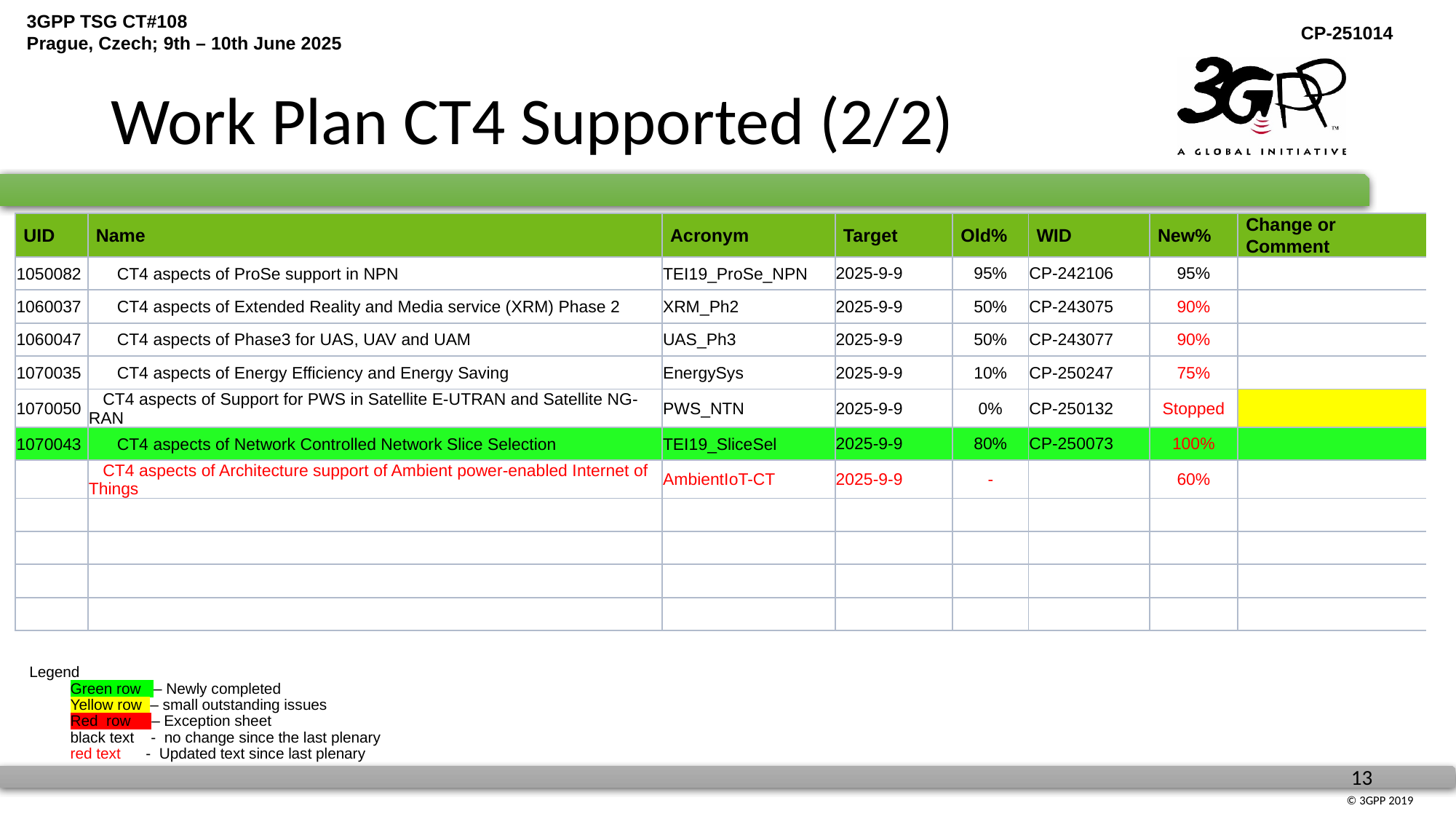

# Work Plan CT4 Supported (2/2)
| UID | Name | Acronym | Target | Old% | WID | New% | Change or Comment |
| --- | --- | --- | --- | --- | --- | --- | --- |
| 1050082 | CT4 aspects of ProSe support in NPN | TEI19\_ProSe\_NPN | 2025-9-9 | 95% | CP-242106 | 95% |  |
| 1060037 | CT4 aspects of Extended Reality and Media service (XRM) Phase 2 | XRM\_Ph2 | 2025-9-9 | 50% | CP-243075 | 90% |  |
| 1060047 | CT4 aspects of Phase3 for UAS, UAV and UAM | UAS\_Ph3 | 2025-9-9 | 50% | CP-243077 | 90% |  |
| 1070035 | CT4 aspects of Energy Efficiency and Energy Saving | EnergySys | 2025-9-9 | 10% | CP-250247 | 75% |  |
| 1070050 | CT4 aspects of Support for PWS in Satellite E-UTRAN and Satellite NG-RAN | PWS\_NTN | 2025-9-9 | 0% | CP-250132 | Stopped |  |
| 1070043 | CT4 aspects of Network Controlled Network Slice Selection | TEI19\_SliceSel | 2025-9-9 | 80% | CP-250073 | 100% |  |
|  | CT4 aspects of Architecture support of Ambient power-enabled Internet of Things | AmbientIoT-CT | 2025-9-9 | - |  | 60% |  |
|  |  |  |  |  |  |  |  |
|  |  |  |  |  |  |  |  |
|  |  |  |  |  |  |  |  |
|  |  |  |  |  |  |  |  |
Legend
Green row   – Newly completed
	Yellow row  – small outstanding issues
Red  row     – Exception sheet
	black text    -  no change since the last plenary
	red text      -  Updated text since last plenary